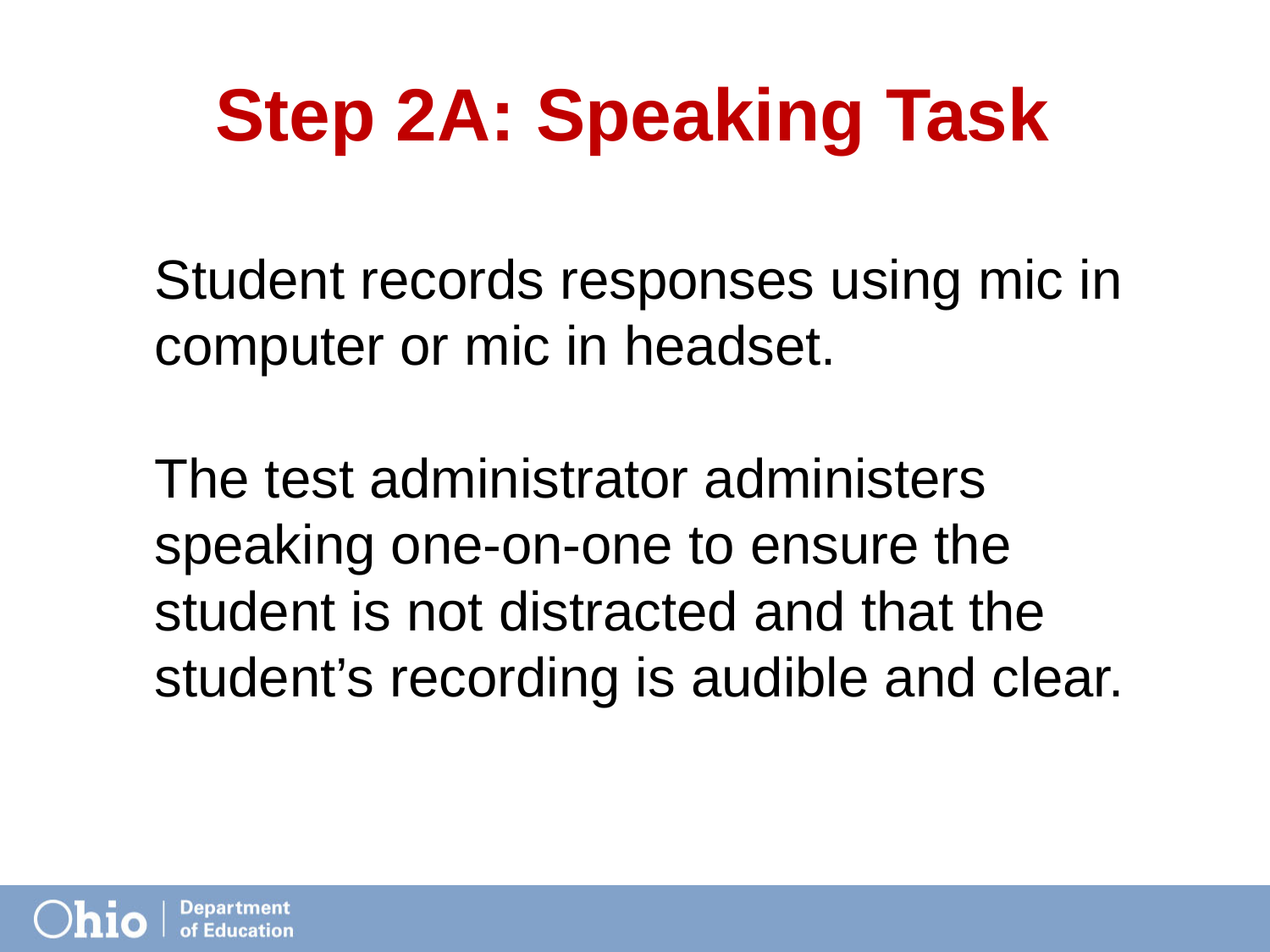

# Step 2A: Speaking Task
Student records responses using mic in computer or mic in headset.

The test administrator administers speaking one-on-one to ensure the student is not distracted and that the student’s recording is audible and clear.